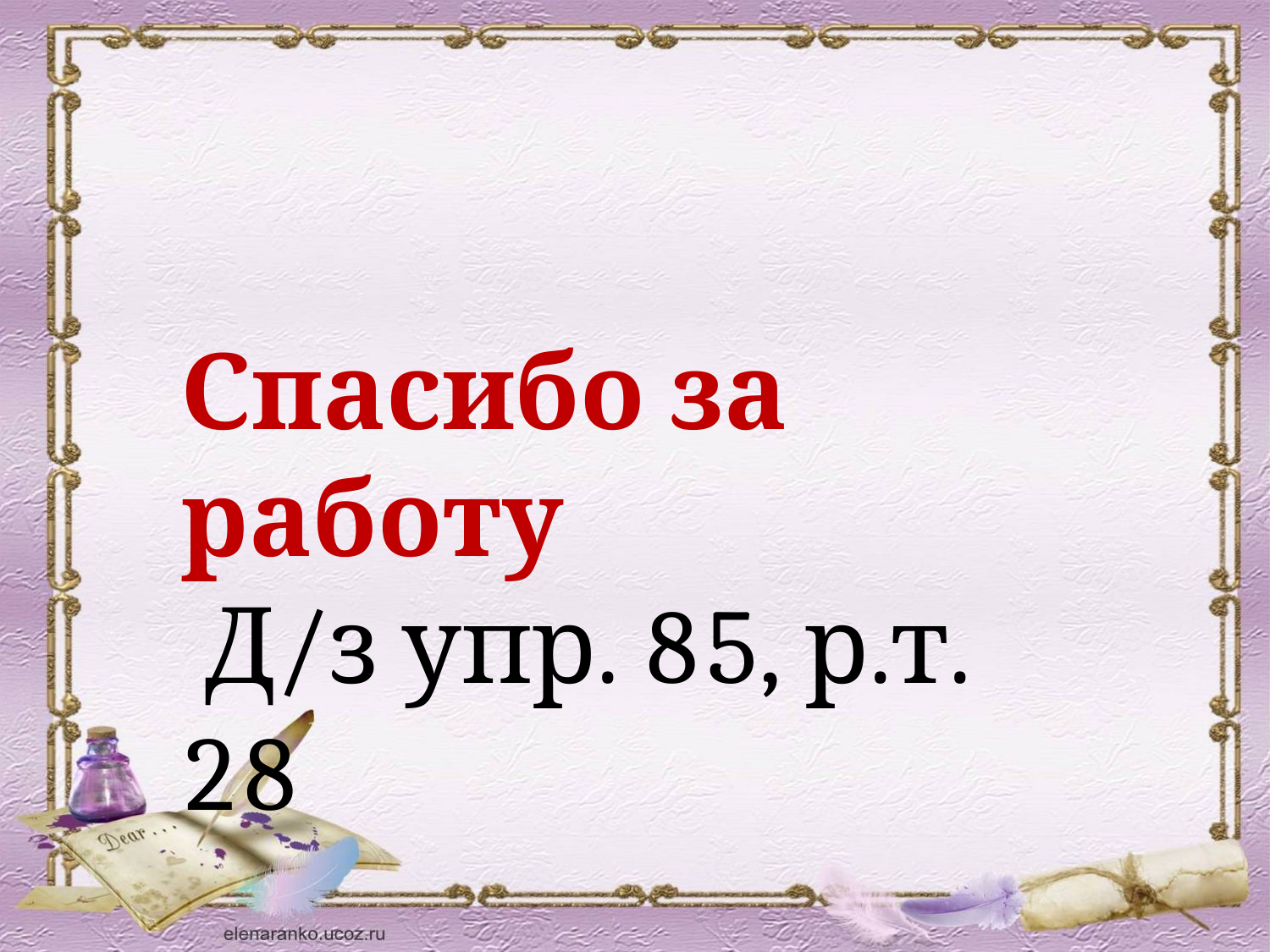

Спасибо за работу
 Д/з упр. 85, р.т. 28